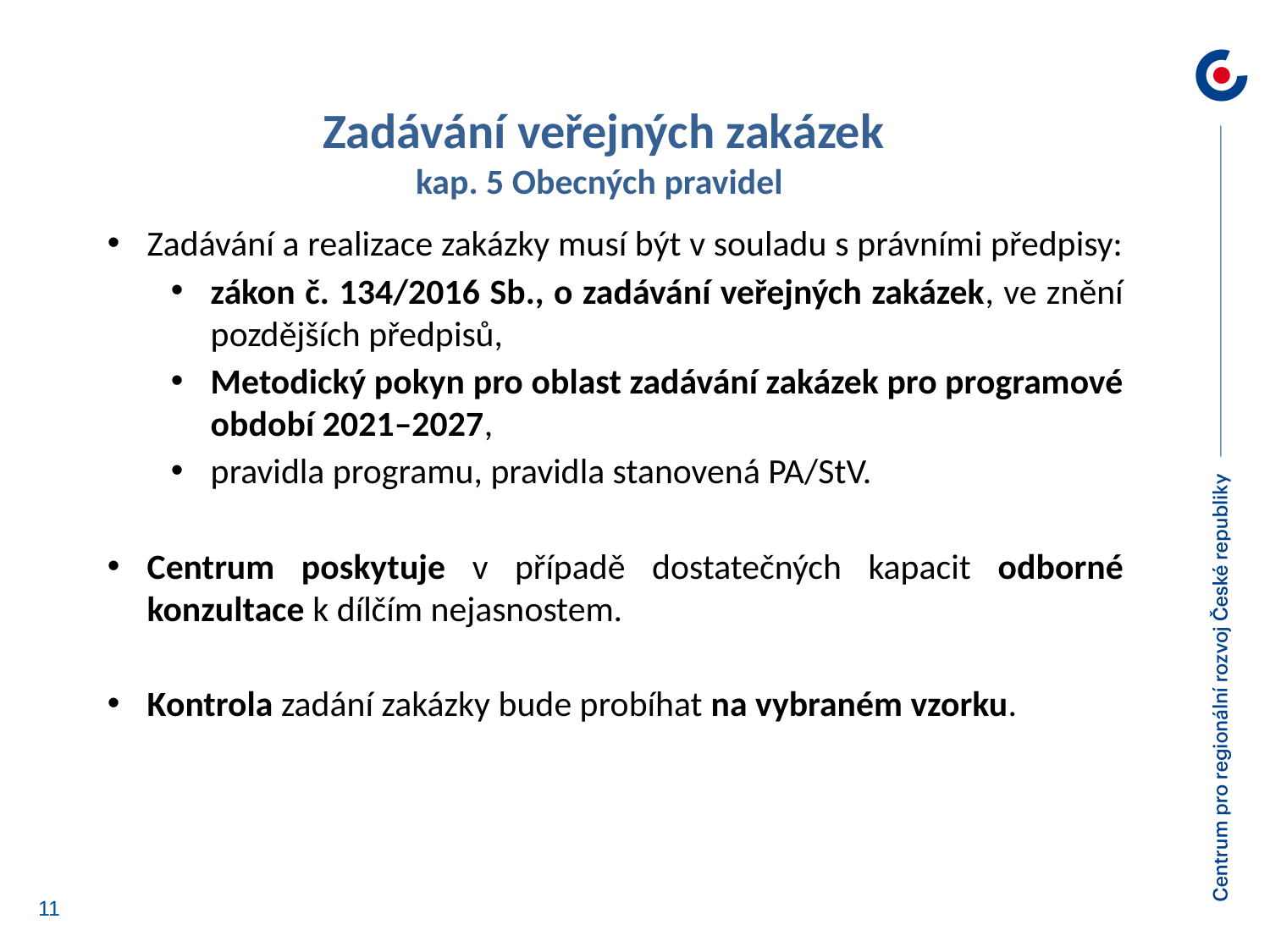

Zadávání veřejných zakázek
kap. 5 Obecných pravidel
Zadávání a realizace zakázky musí být v souladu s právními předpisy:
zákon č. 134/2016 Sb., o zadávání veřejných zakázek, ve znění pozdějších předpisů,
Metodický pokyn pro oblast zadávání zakázek pro programové období 2021–2027,
pravidla programu, pravidla stanovená PA/StV.

Centrum poskytuje v případě dostatečných kapacit odborné konzultace k dílčím nejasnostem.

Kontrola zadání zakázky bude probíhat na vybraném vzorku.
11